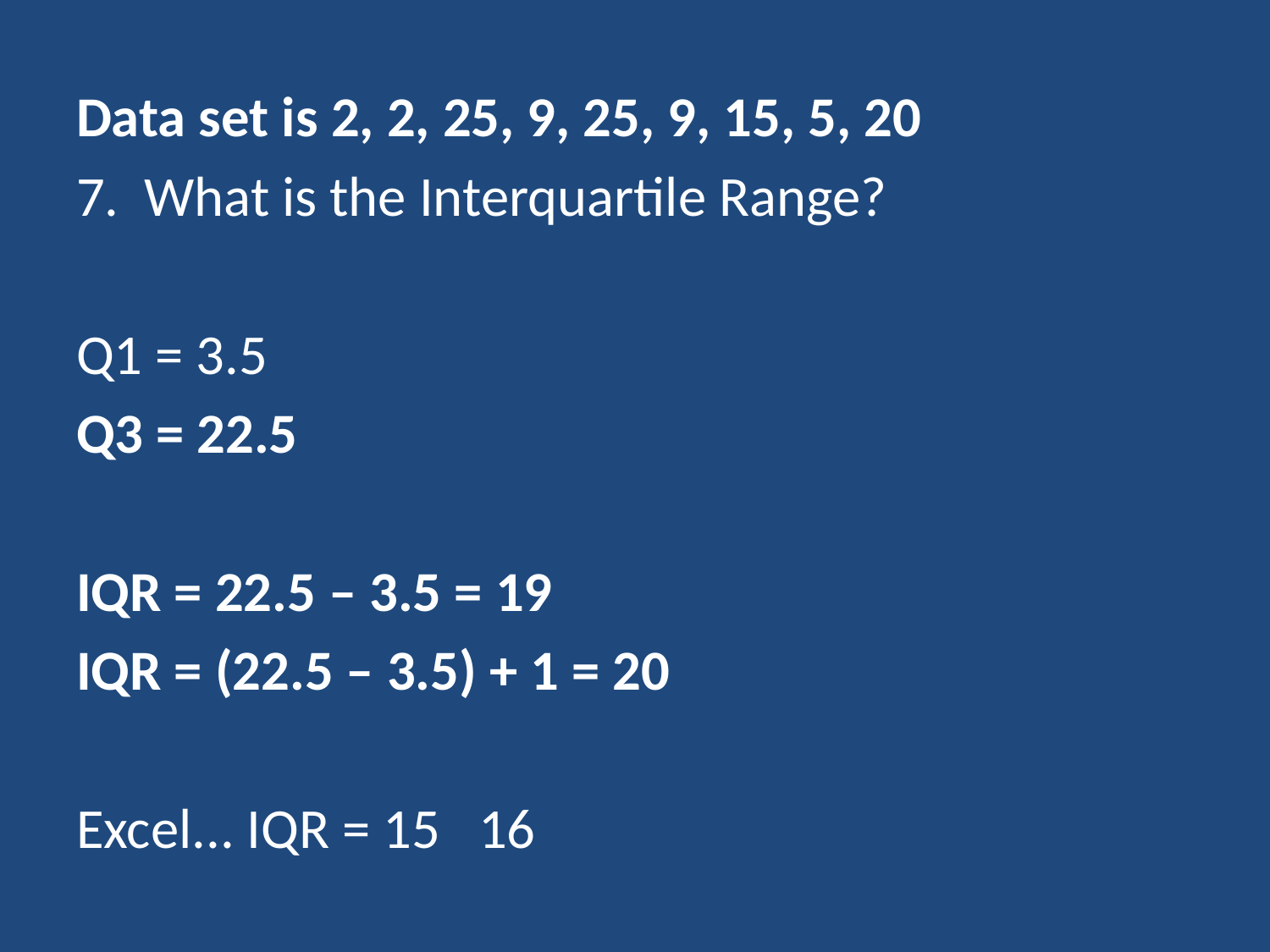

Data set is 2, 2, 25, 9, 25, 9, 15, 5, 20
7.  What is the Interquartile Range?

Q1 = 3.5
Q3 = 22.5

IQR = 22.5 – 3.5 = 19
IQR = (22.5 – 3.5) + 1 = 20

Excel... IQR = 15   16